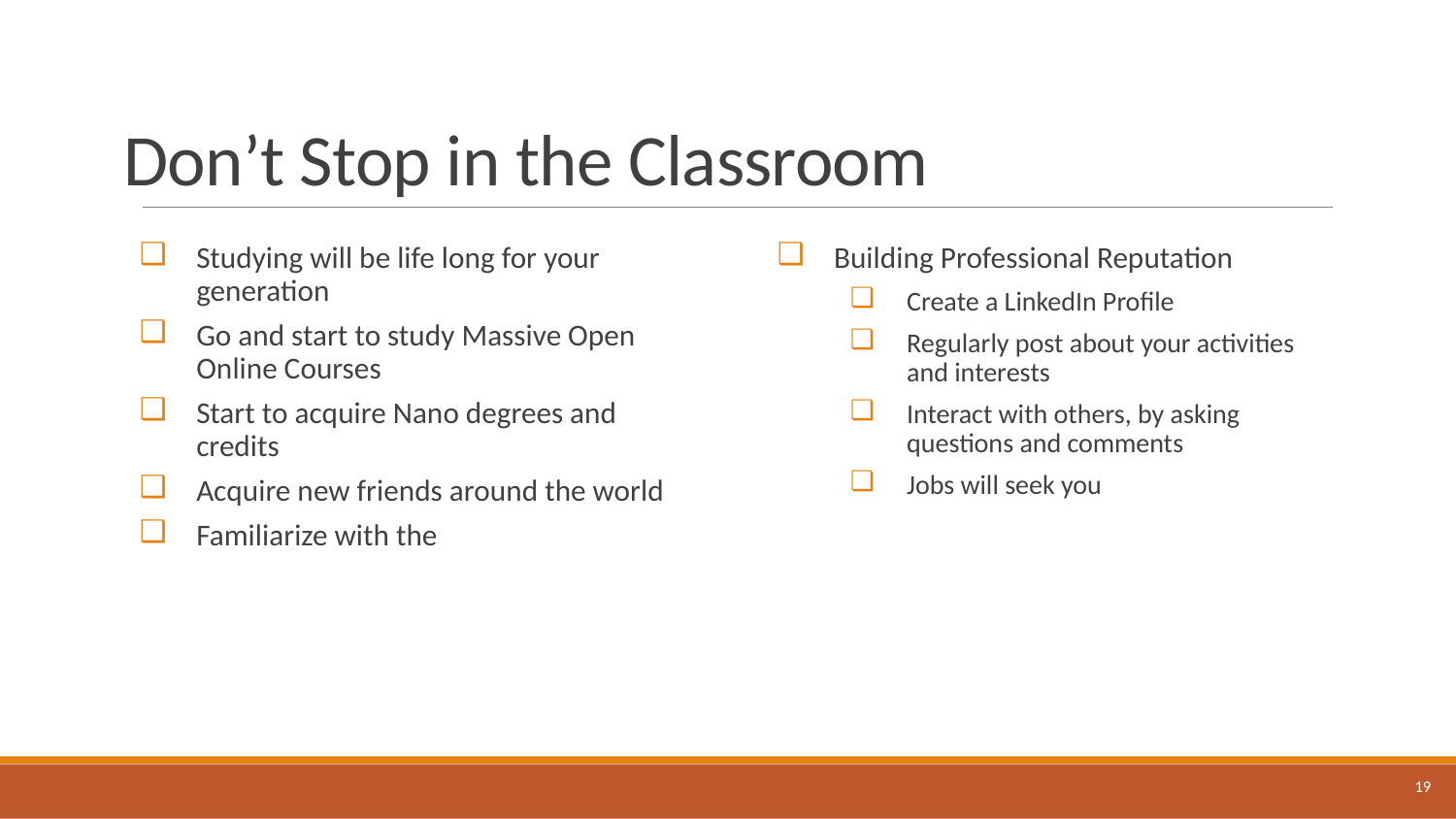

# Don’t Stop in the Classroom
Studying will be life long for your generation
Go and start to study Massive Open Online Courses
Start to acquire Nano degrees and credits
Acquire new friends around the world
Familiarize with the
Building Professional Reputation
Create a LinkedIn Profile
Regularly post about your activities and interests
Interact with others, by asking questions and comments
Jobs will seek you
19